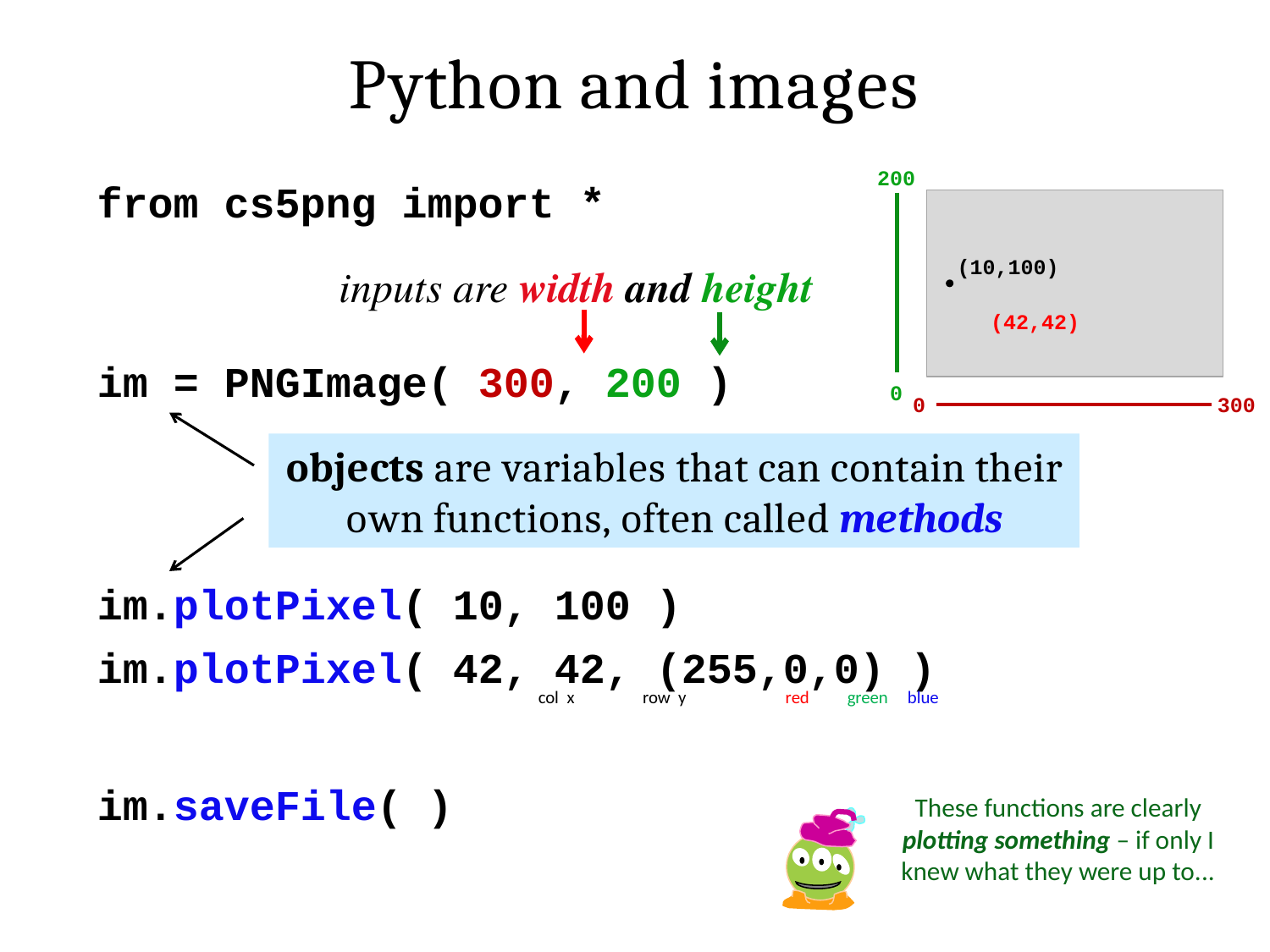

Python and images
200
from cs5png import *

(10,100)
inputs are width and height

(42,42)
im = PNGImage( 300, 200 )
0
0
300
objects are variables that can contain their own functions, often called methods
im.plotPixel( 10, 100 )
im.plotPixel( 42, 42, (255,0,0) )
col  x
row  y
red
green
blue
im.saveFile( )
These functions are clearly plotting something – if only I knew what they were up to...